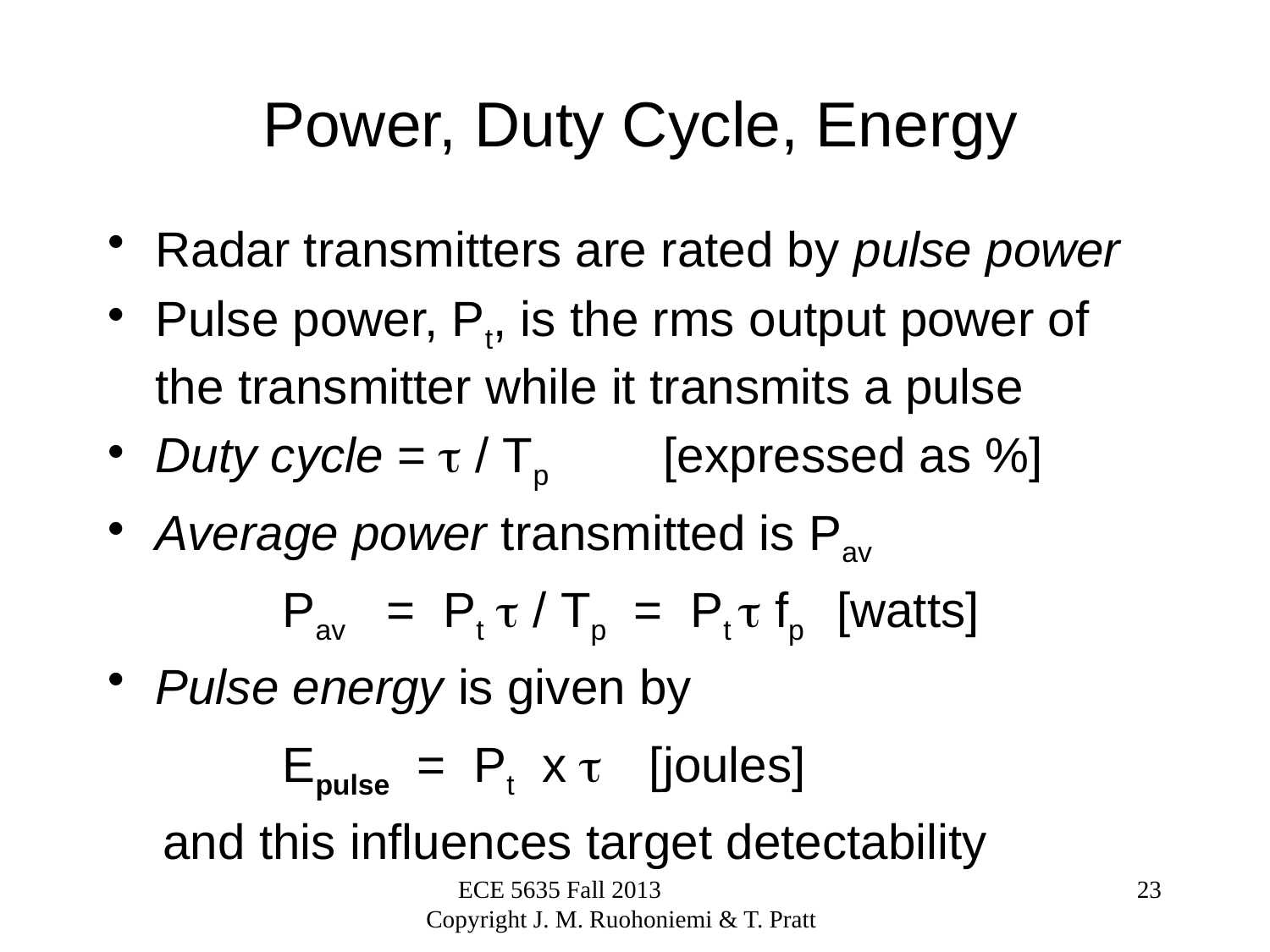

# Power, Duty Cycle, Energy
Radar transmitters are rated by pulse power
Pulse power, Pt, is the rms output power of the transmitter while it transmits a pulse
Duty cycle = τ / Tp 	[expressed as %]
Average power transmitted is Pav
		Pav   =  Pt τ / Tp  =  Pt τ fp    [watts]
Pulse energy is given by
		Epulse  =  Pt  x τ   [joules]
    and this influences target detectability

ECE 5635 Fall 2013                      Copyright J. M. Ruohoniemi & T. Pratt
23